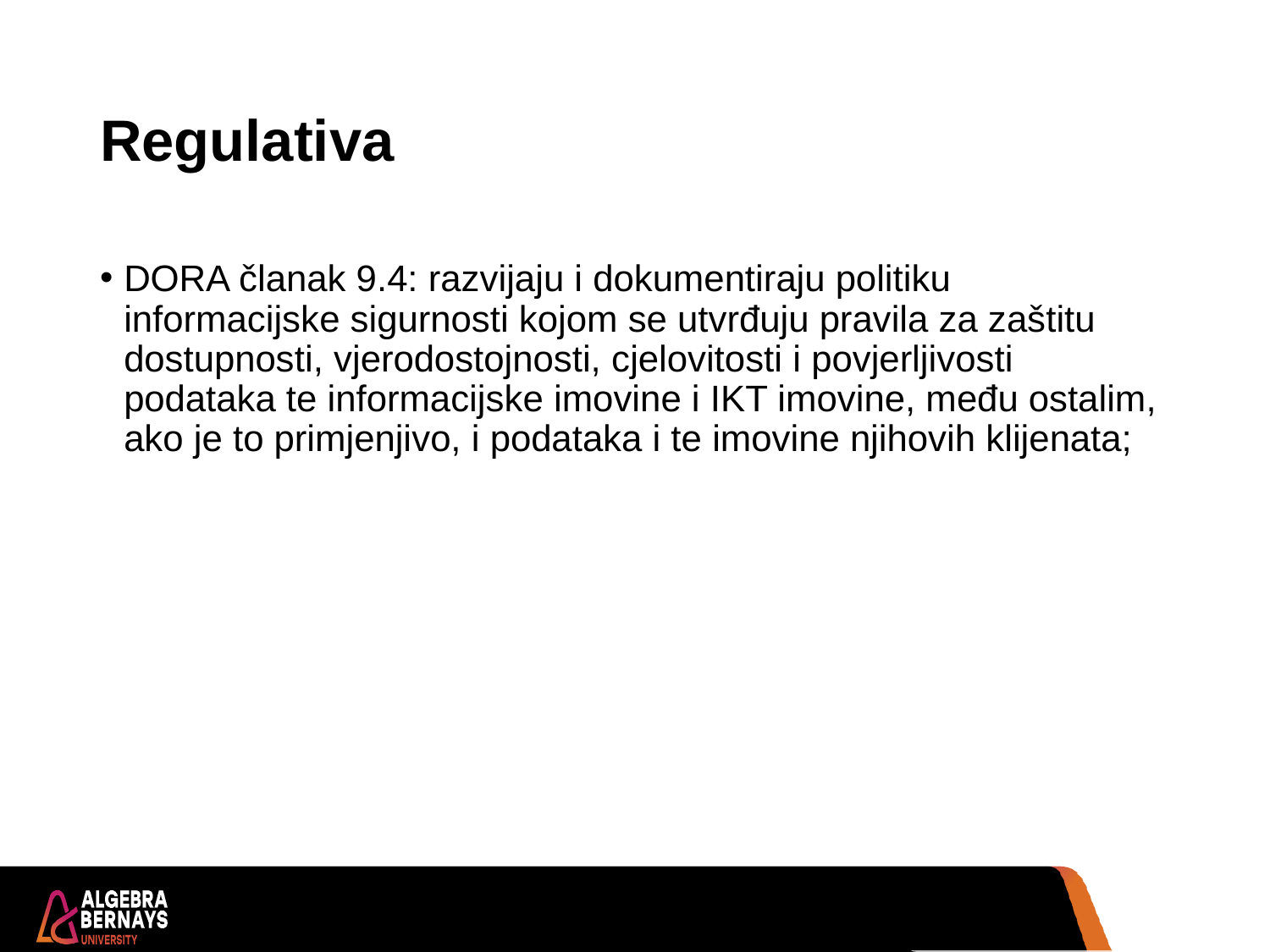

# Regulativa
DORA članak 9.4: razvijaju i dokumentiraju politiku informacijske sigurnosti kojom se utvrđuju pravila za zaštitu dostupnosti, vjerodostojnosti, cjelovitosti i povjerljivosti podataka te informacijske imovine i IKT imovine, među ostalim, ako je to primjenjivo, i podataka i te imovine njihovih klijenata;